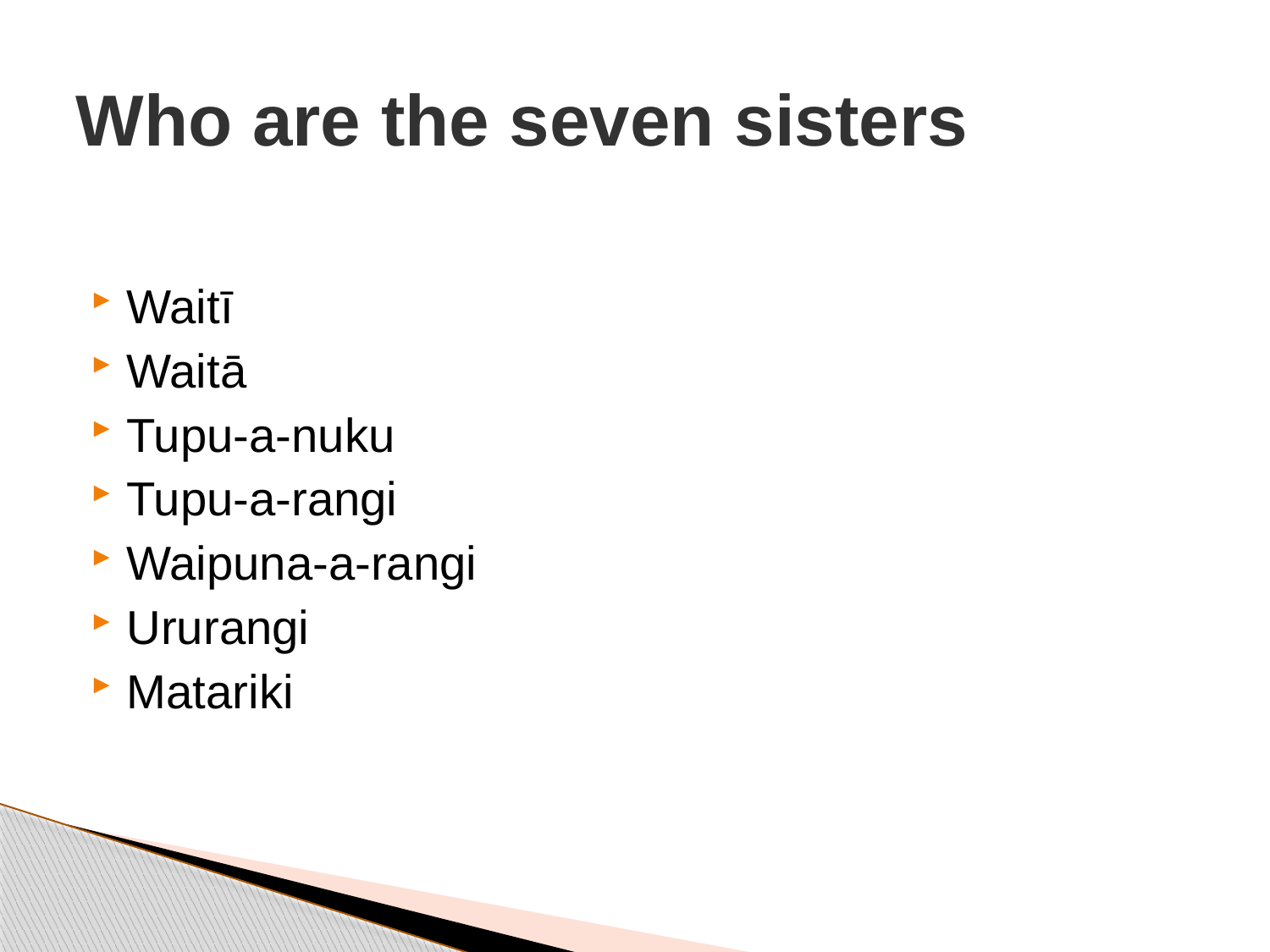

# Who are the seven sisters

Waitī
Waitā
Tupu-a-nuku
Tupu-a-rangi
Waipuna-a-rangi
Ururangi
Matariki